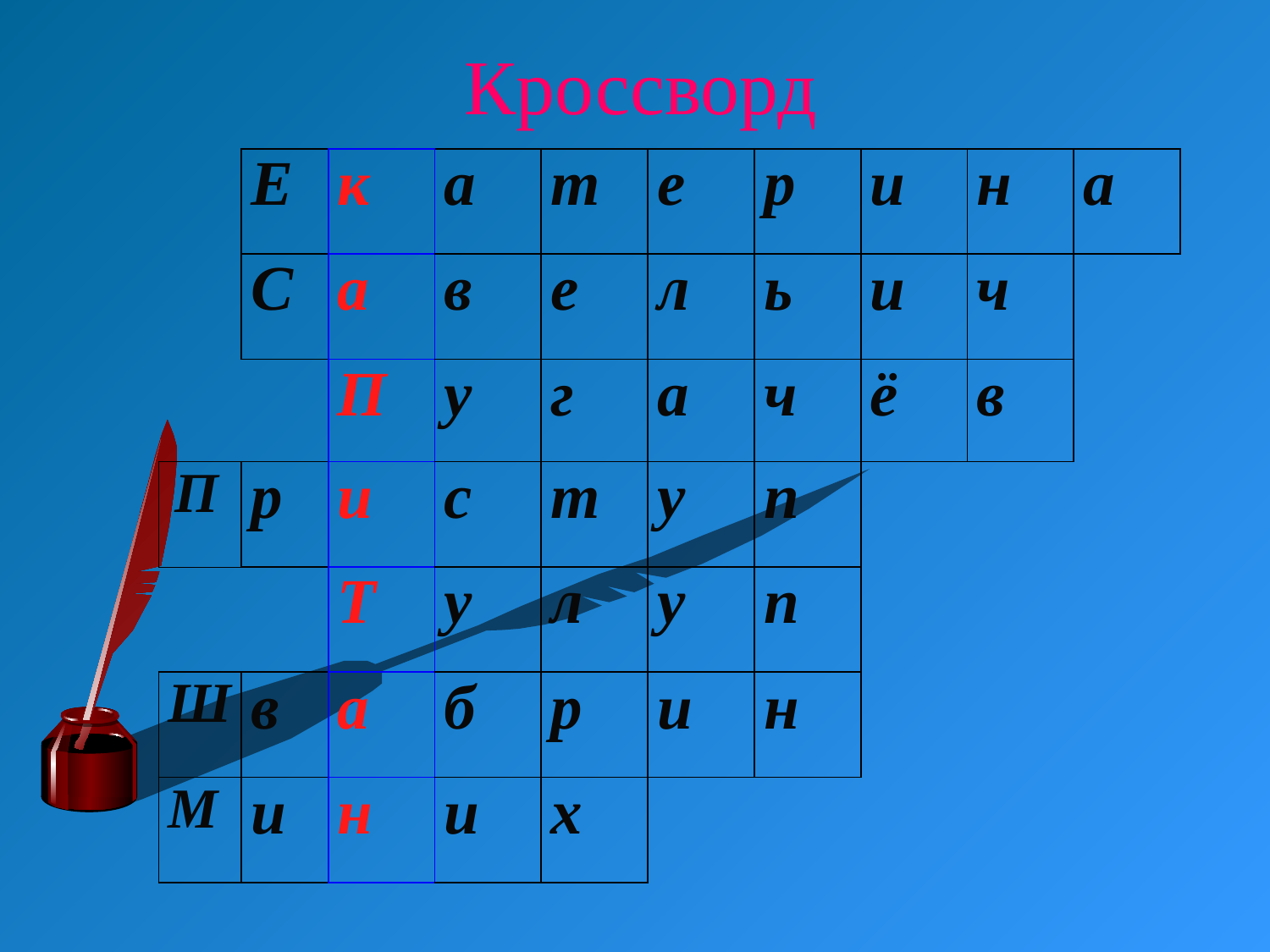

# Кроссворд
|  | Е | к | а | т | е | р | и | н | а |
| --- | --- | --- | --- | --- | --- | --- | --- | --- | --- |
|  | С | а | в | е | л | ь | и | ч |  |
|  |  | П | у | г | а | ч | ё | в |  |
| П | р | и | с | т | у | п |  |  |  |
|  |  | Т | у | л | у | п |  |  |  |
| Ш | в | а | б | р | и | н |  |  |  |
| М | и | н | и | х |  |  |  |  |  |